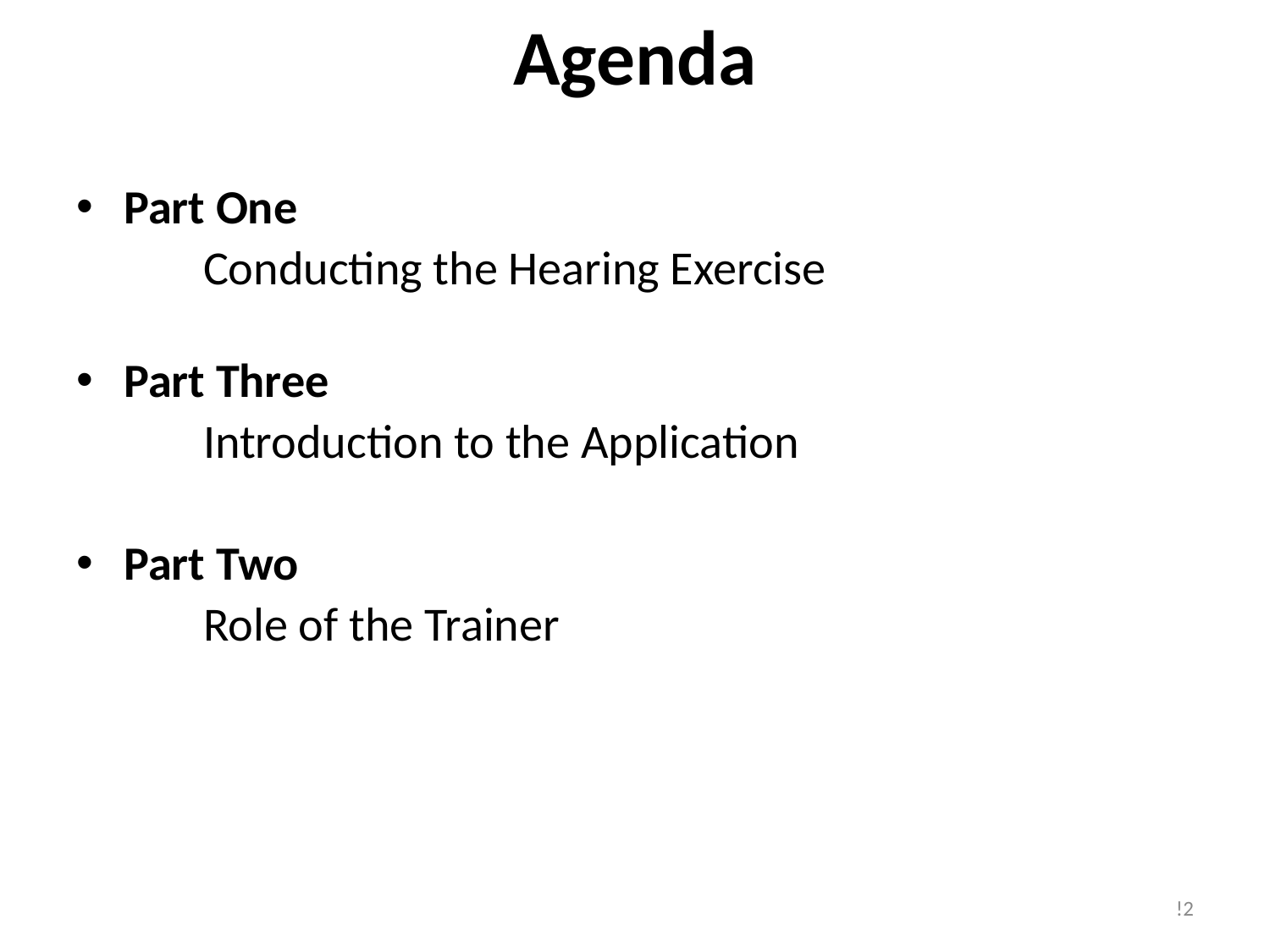

# Agenda
Part One
	Conducting the Hearing Exercise
Part Three
	Introduction to the Application

Part Two
	Role of the Trainer

!2